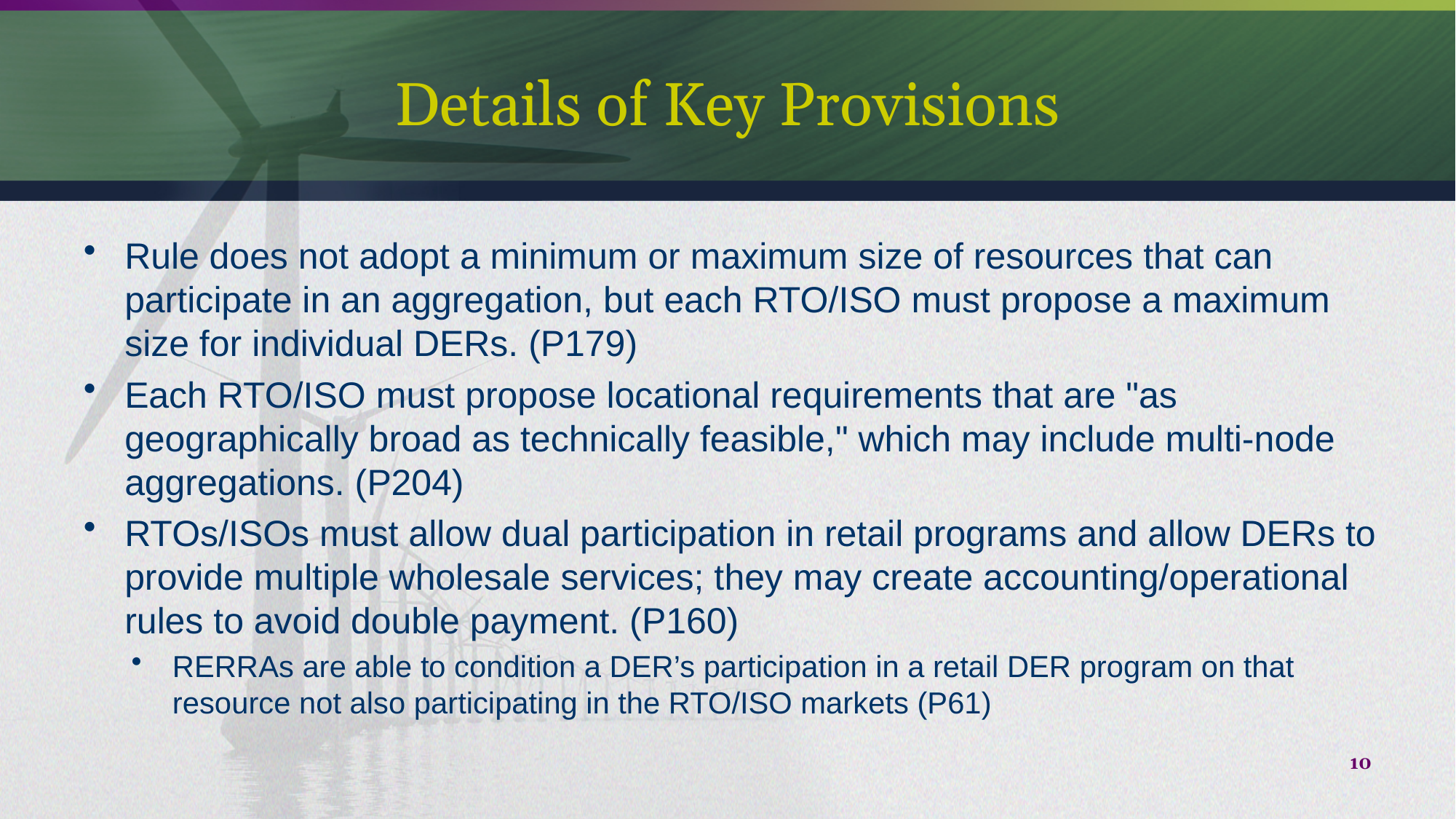

# Details of Key Provisions
Rule does not adopt a minimum or maximum size of resources that can participate in an aggregation, but each RTO/ISO must propose a maximum size for individual DERs. (P179)
Each RTO/ISO must propose locational requirements that are "as geographically broad as technically feasible," which may include multi-node aggregations. (P204)
RTOs/ISOs must allow dual participation in retail programs and allow DERs to provide multiple wholesale services; they may create accounting/operational rules to avoid double payment. (P160)
RERRAs are able to condition a DER’s participation in a retail DER program on that resource not also participating in the RTO/ISO markets (P61)
10